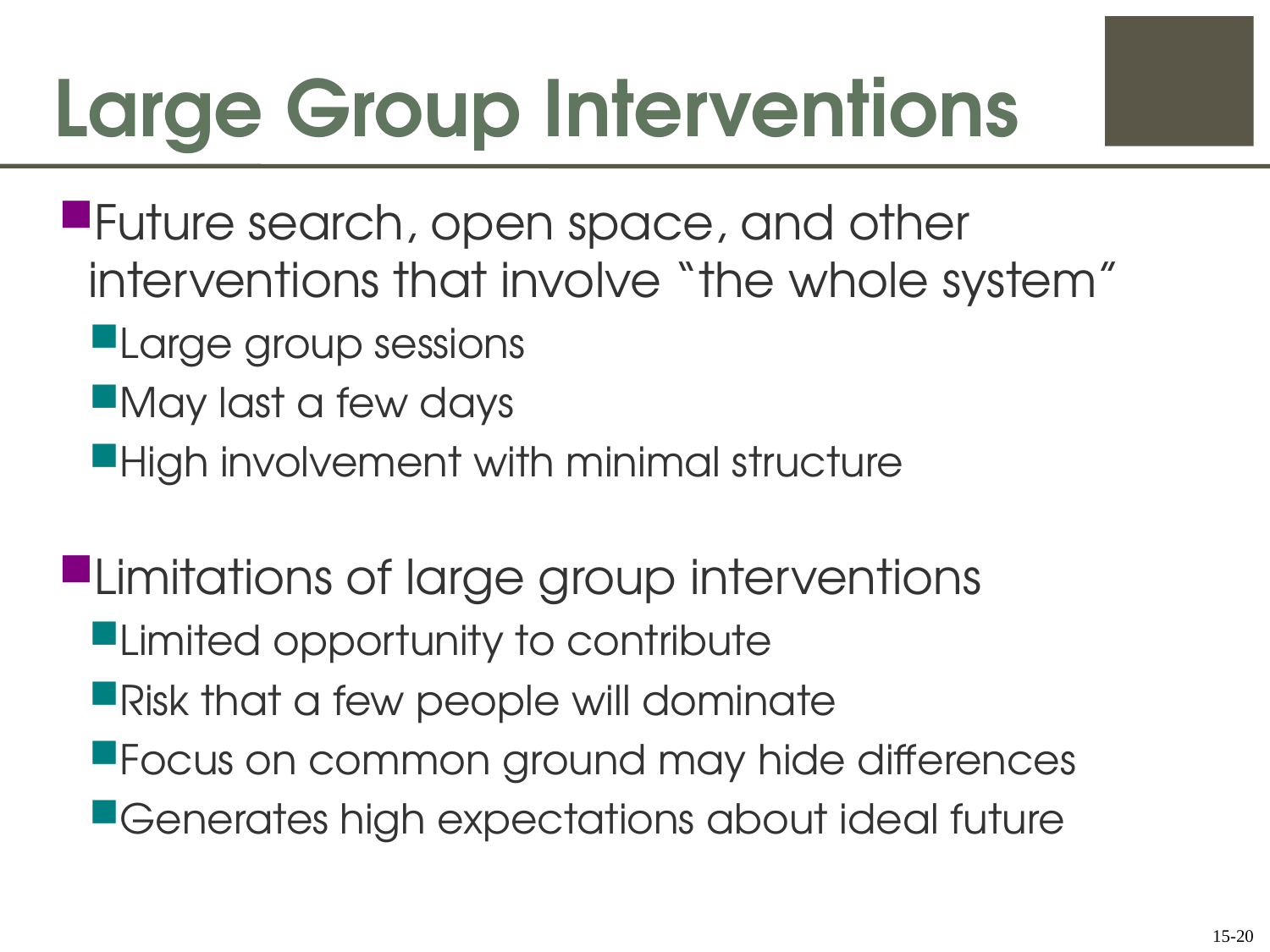

# Large Group Interventions
Future search, open space, and other interventions that involve “the whole system”
Large group sessions
May last a few days
High involvement with minimal structure
Limitations of large group interventions
Limited opportunity to contribute
Risk that a few people will dominate
Focus on common ground may hide differences
Generates high expectations about ideal future